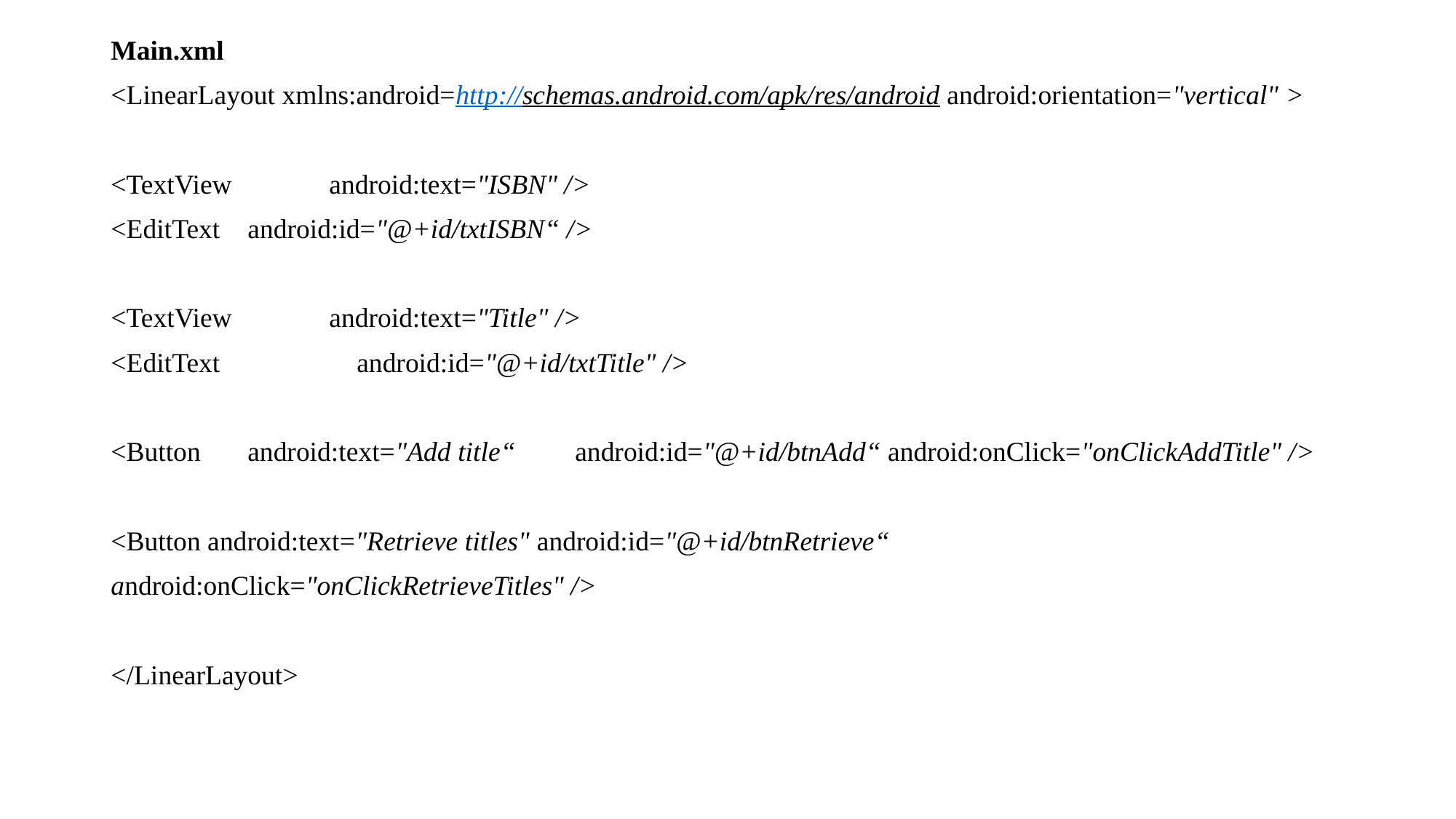

Main.xml
<LinearLayout xmlns:android=http://schemas.android.com/apk/res/android android:orientation="vertical" >

<TextView 	android:text="ISBN" />
<EditText    android:id="@+id/txtISBN“ />

<TextView	android:text="Title" />
<EditText	    android:id="@+id/txtTitle" />

<Button	    android:text="Add title“	    android:id="@+id/btnAdd“ android:onClick="onClickAddTitle" />

<Button android:text="Retrieve titles" android:id="@+id/btnRetrieve“
android:onClick="onClickRetrieveTitles" />

</LinearLayout>